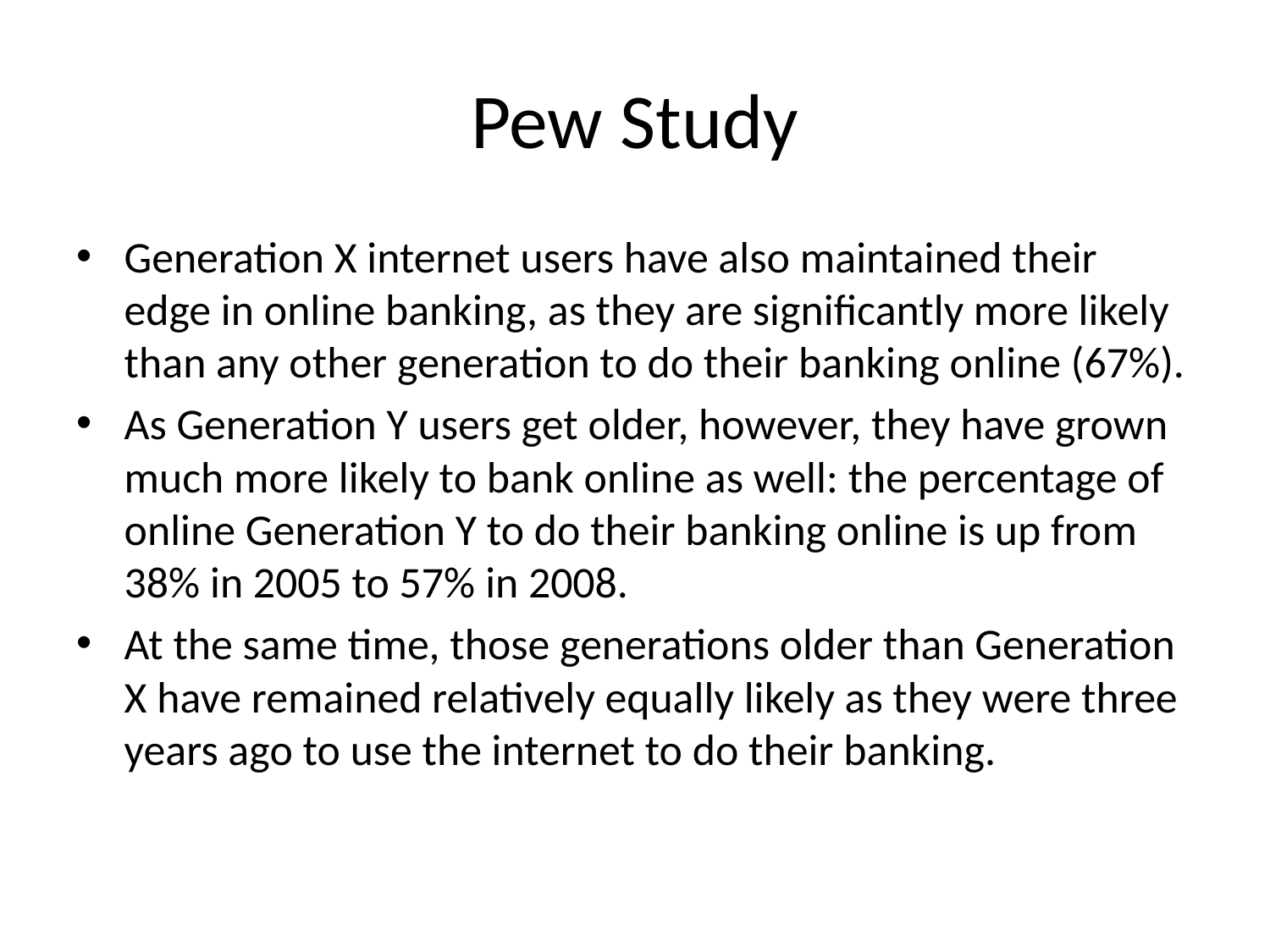

# Pew Study
Generation X internet users have also maintained their edge in online banking, as they are significantly more likely than any other generation to do their banking online (67%).
As Generation Y users get older, however, they have grown much more likely to bank online as well: the percentage of online Generation Y to do their banking online is up from 38% in 2005 to 57% in 2008.
At the same time, those generations older than Generation X have remained relatively equally likely as they were three years ago to use the internet to do their banking.